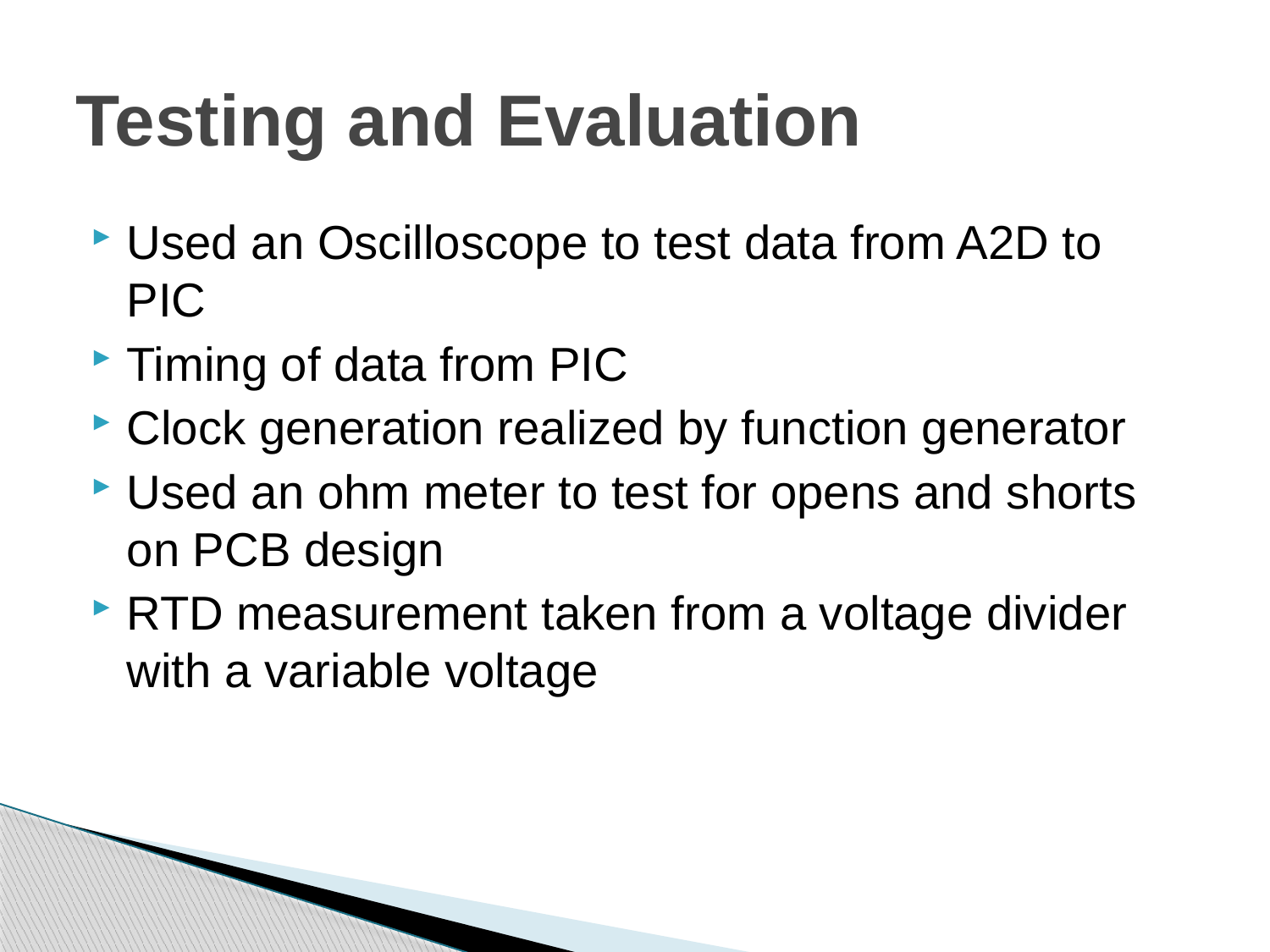

# Testing and Evaluation
Used an Oscilloscope to test data from A2D to PIC
Timing of data from PIC
Clock generation realized by function generator
Used an ohm meter to test for opens and shorts on PCB design
RTD measurement taken from a voltage divider with a variable voltage